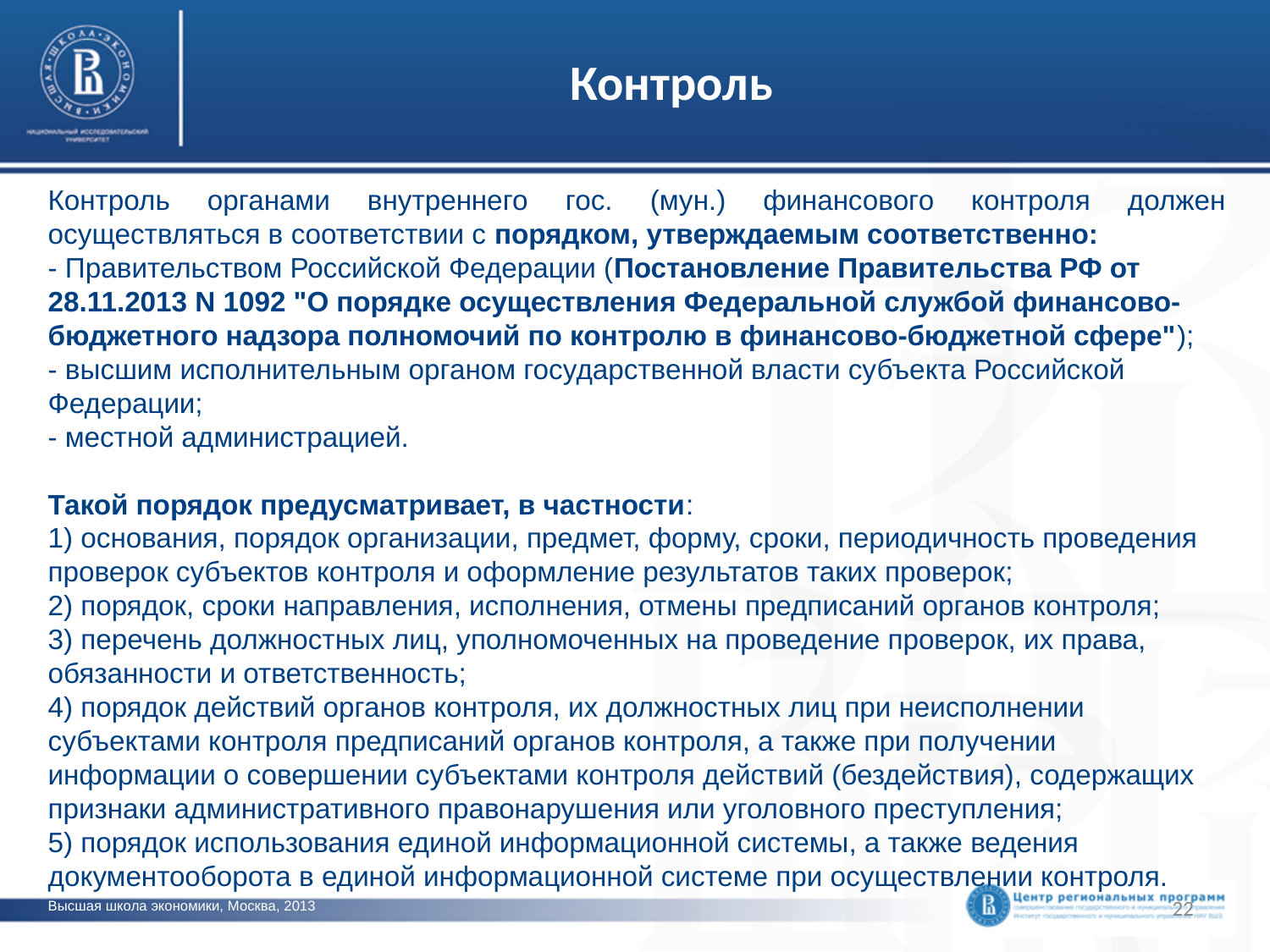

# Контроль

Контроль органами внутреннего гос. (мун.) финансового контроля должен осуществляться в соответствии с порядком, утверждаемым соответственно:
- Правительством Российской Федерации (Постановление Правительства РФ от 28.11.2013 N 1092 "О порядке осуществления Федеральной службой финансово-бюджетного надзора полномочий по контролю в финансово-бюджетной сфере");
- высшим исполнительным органом государственной власти субъекта Российской Федерации;
- местной администрацией.

Такой порядок предусматривает, в частности:
1) основания, порядок организации, предмет, форму, сроки, периодичность проведения проверок субъектов контроля и оформление результатов таких проверок;
2) порядок, сроки направления, исполнения, отмены предписаний органов контроля;
3) перечень должностных лиц, уполномоченных на проведение проверок, их права, обязанности и ответственность;
4) порядок действий органов контроля, их должностных лиц при неисполнении субъектами контроля предписаний органов контроля, а также при получении информации о совершении субъектами контроля действий (бездействия), содержащих признаки административного правонарушения или уголовного преступления;
5) порядок использования единой информационной системы, а также ведения документооборота в единой информационной системе при осуществлении контроля.

фото
22
Высшая школа экономики, Москва, 2013